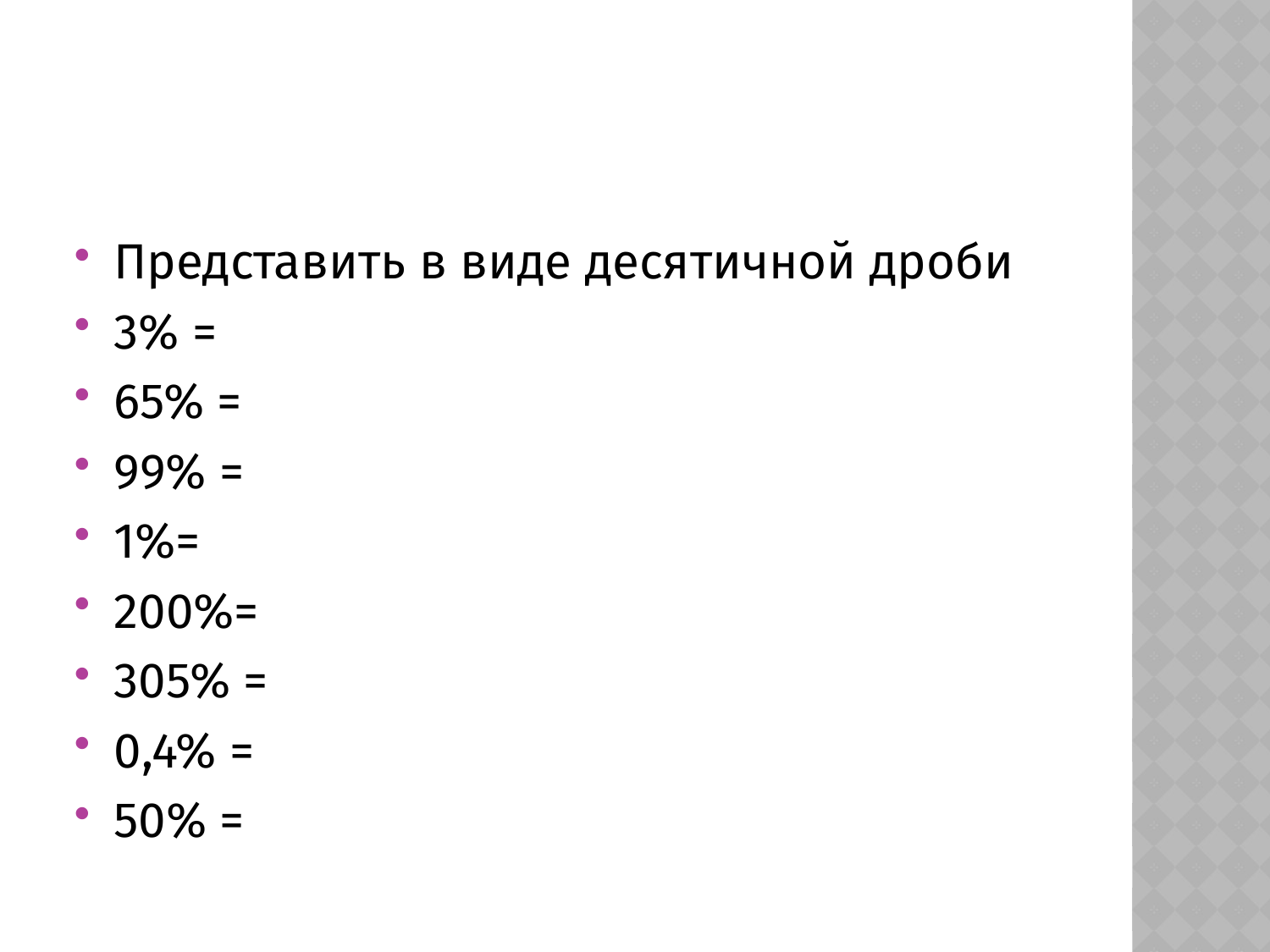

#
Представить в виде десятичной дроби
3% =
65% =
99% =
1%=
200%=
305% =
0,4% =
50% =